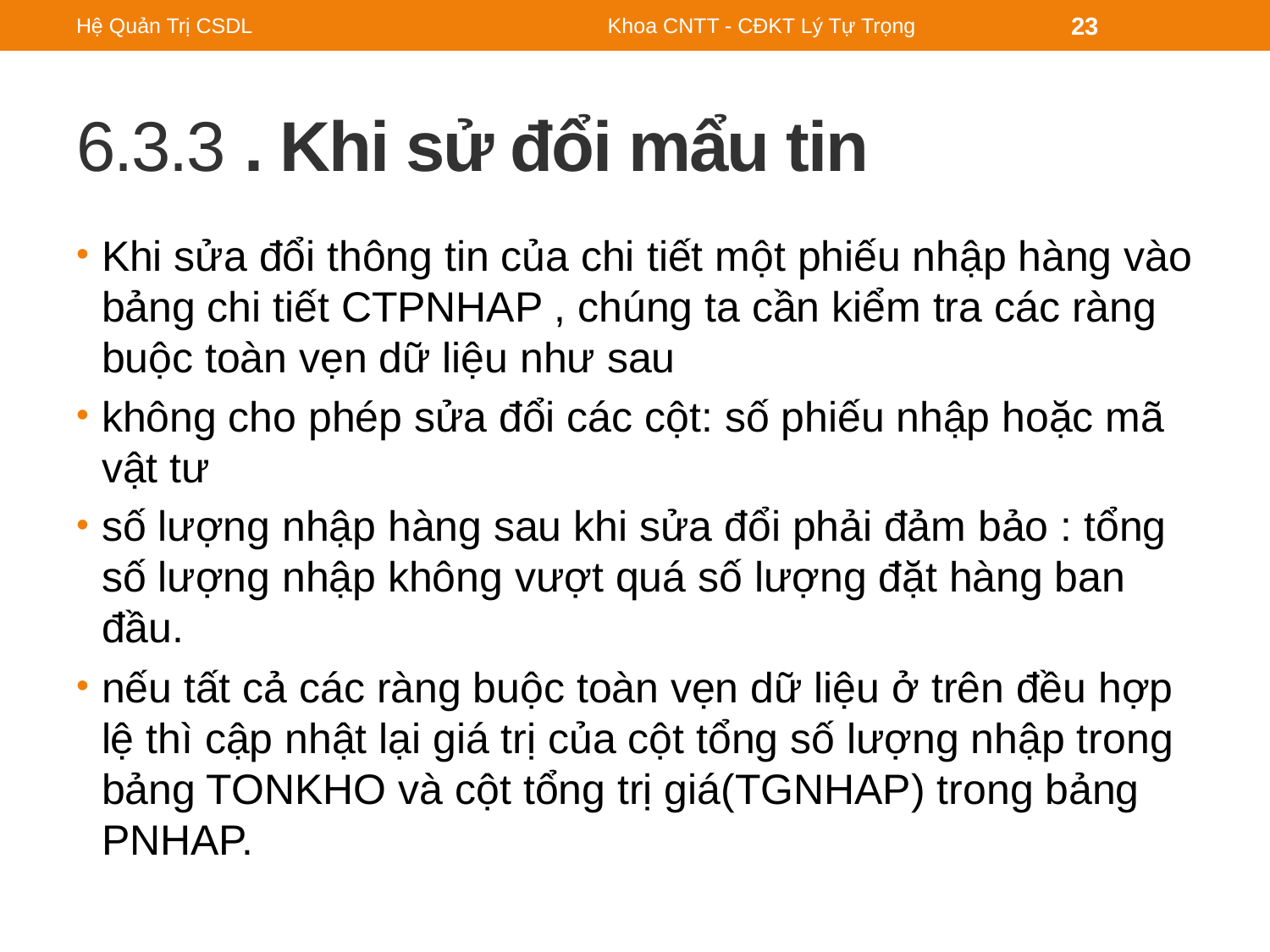

Hệ Quản Trị CSDL
Khoa CNTT - CĐKT Lý Tự Trọng
23
# 6.3.3 . Khi sử đổi mẩu tin
Khi sửa đổi thông tin của chi tiết một phiếu nhập hàng vào bảng chi tiết CTPNHAP , chúng ta cần kiểm tra các ràng buộc toàn vẹn dữ liệu như sau
không cho phép sửa đổi các cột: số phiếu nhập hoặc mã vật tư
số lượng nhập hàng sau khi sửa đổi phải đảm bảo : tổng số lượng nhập không vượt quá số lượng đặt hàng ban đầu.
nếu tất cả các ràng buộc toàn vẹn dữ liệu ở trên đều hợp lệ thì cập nhật lại giá trị của cột tổng số lượng nhập trong bảng TONKHO và cột tổng trị giá(TGNHAP) trong bảng PNHAP.